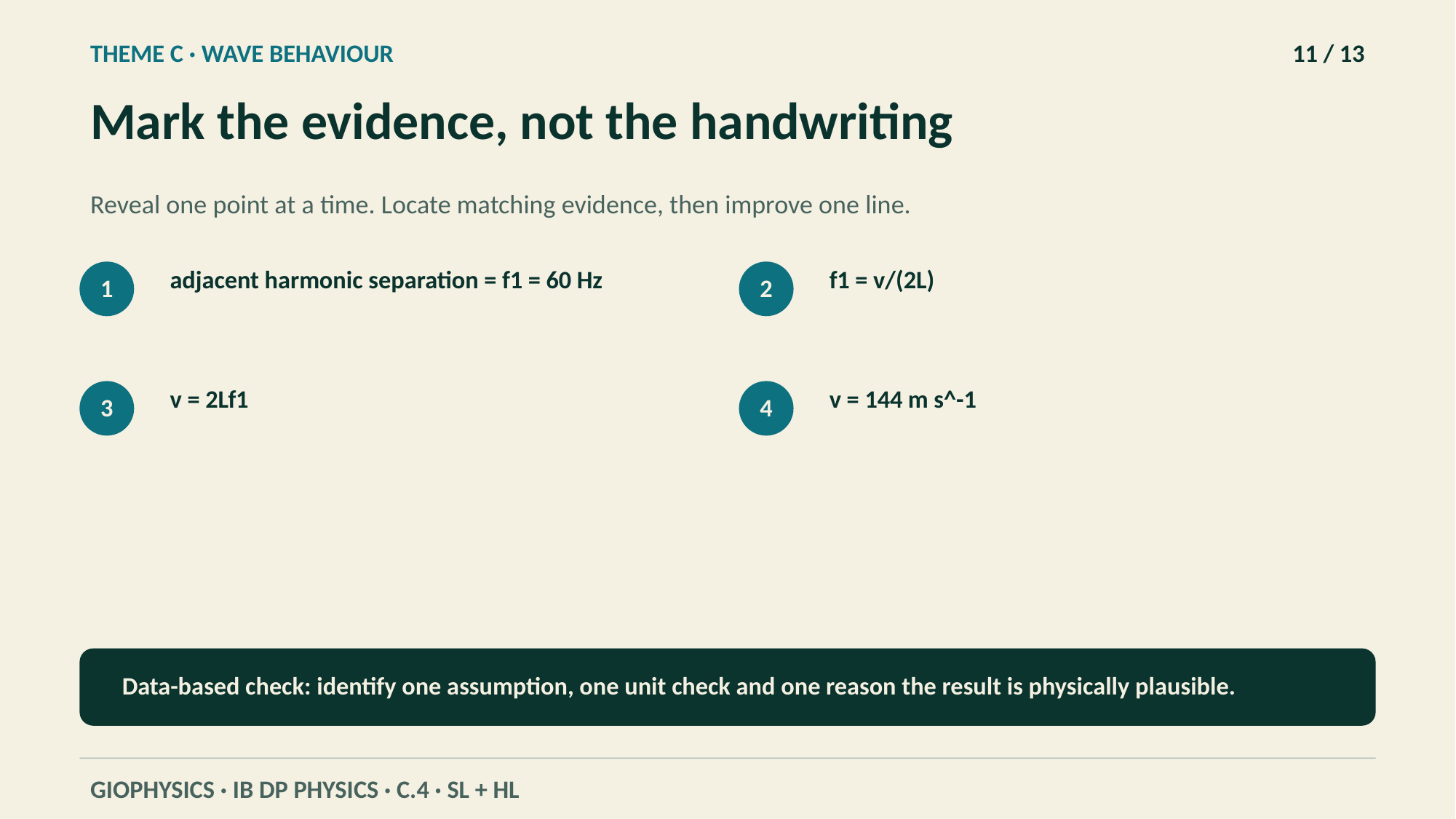

THEME C · WAVE BEHAVIOUR
11 / 13
Mark the evidence, not the handwriting
Reveal one point at a time. Locate matching evidence, then improve one line.
adjacent harmonic separation = f1 = 60 Hz
f1 = v/(2L)

1
2
v = 2Lf1
v = 144 m s^-1

3
4

Data-based check: identify one assumption, one unit check and one reason the result is physically plausible.

GIOPHYSICS · IB DP PHYSICS · C.4 · SL + HL